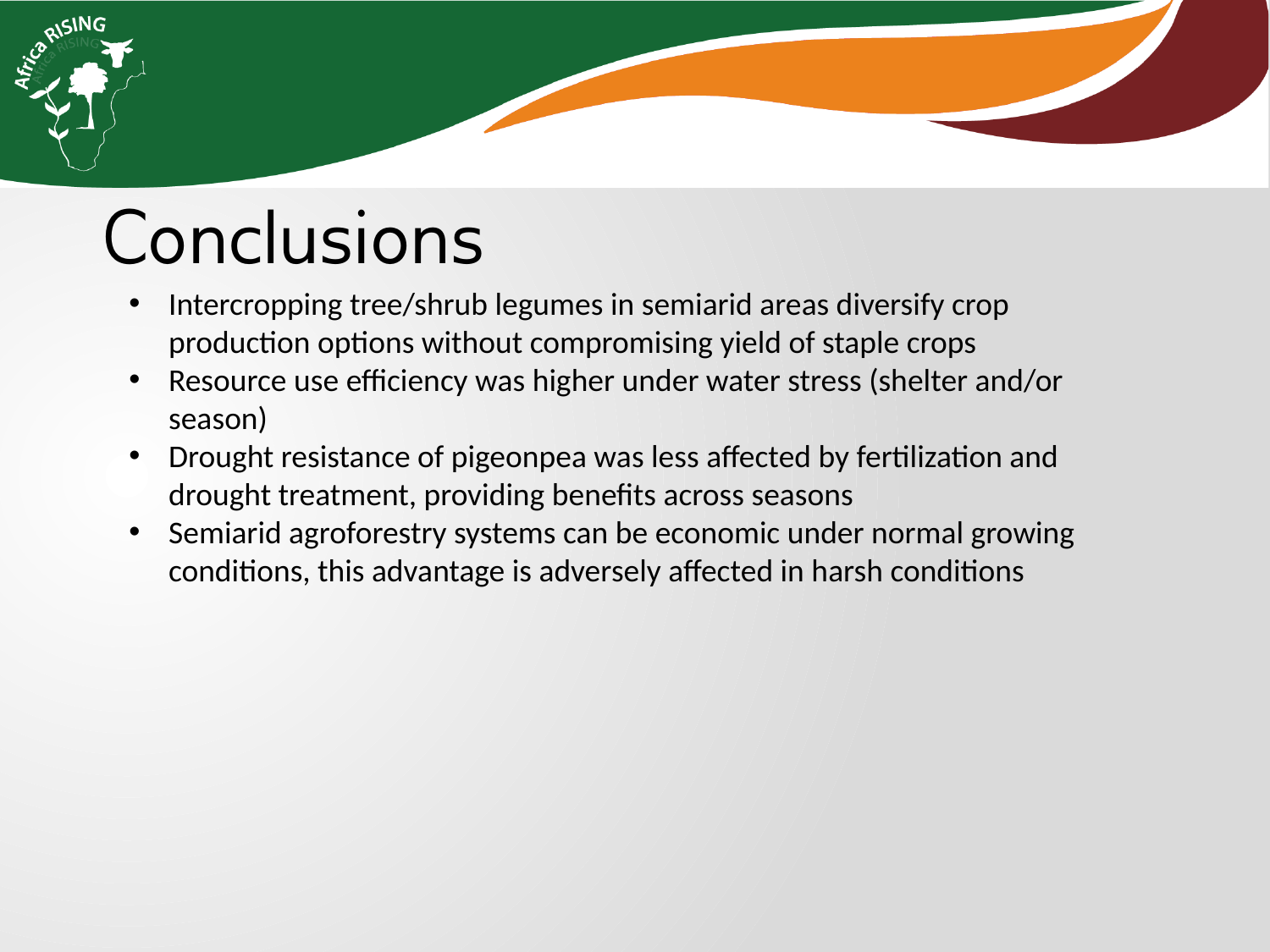

Conclusions

Intercropping tree/shrub legumes in semiarid areas diversify crop production options without compromising yield of staple crops
Resource use efficiency was higher under water stress (shelter and/or season)
Drought resistance of pigeonpea was less affected by fertilization and drought treatment, providing benefits across seasons
Semiarid agroforestry systems can be economic under normal growing conditions, this advantage is adversely affected in harsh conditions